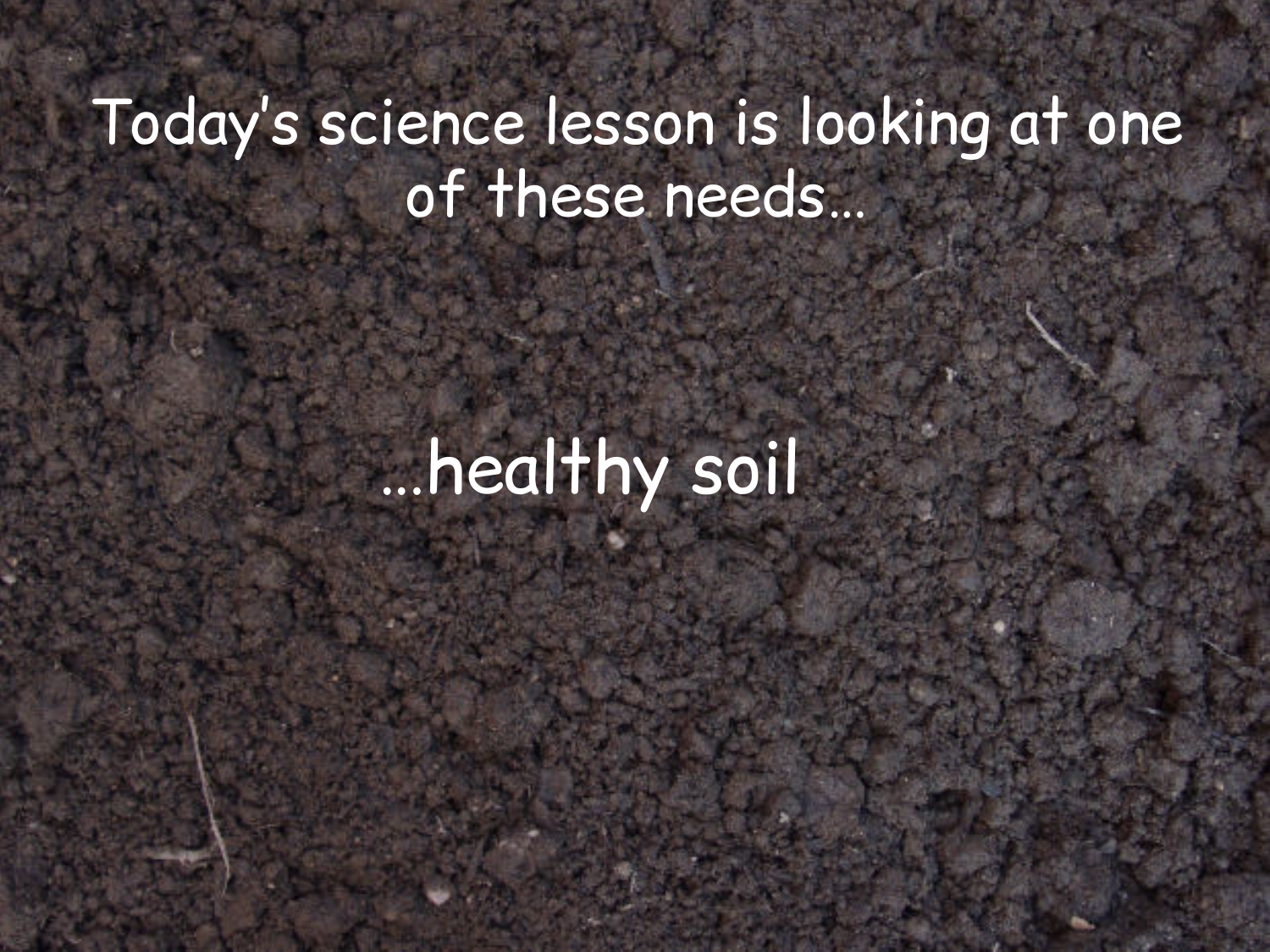

# Today’s science lesson is looking at one of these needs…
…healthy soil